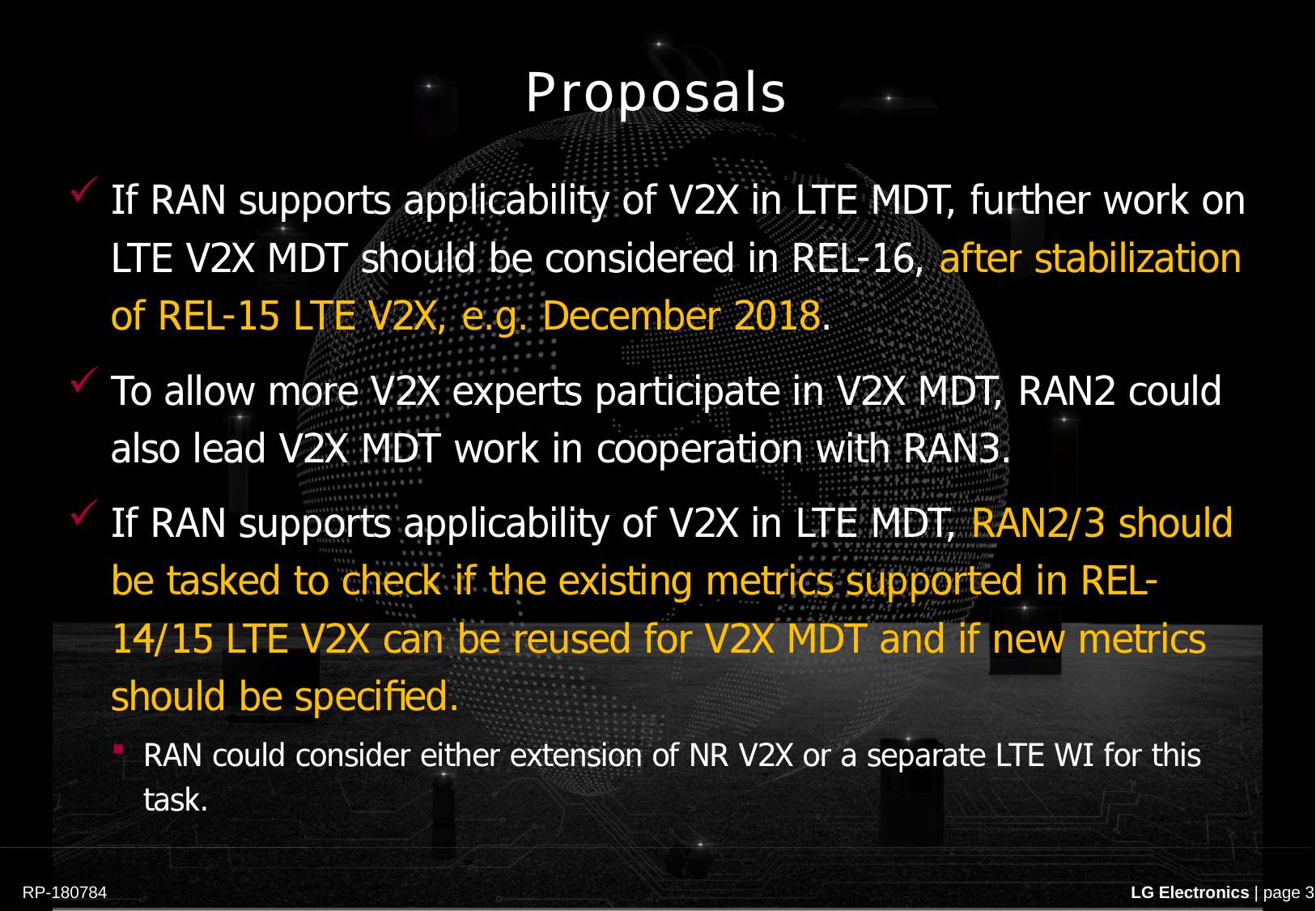

# Proposals
If RAN supports applicability of V2X in LTE MDT, further work on LTE V2X MDT should be considered in REL-16, after stabilization of REL-15 LTE V2X, e.g. December 2018.
To allow more V2X experts participate in V2X MDT, RAN2 could also lead V2X MDT work in cooperation with RAN3.
If RAN supports applicability of V2X in LTE MDT, RAN2/3 should be tasked to check if the existing metrics supported in REL-14/15 LTE V2X can be reused for V2X MDT and if new metrics should be specified.
RAN could consider either extension of NR V2X or a separate LTE WI for this task.